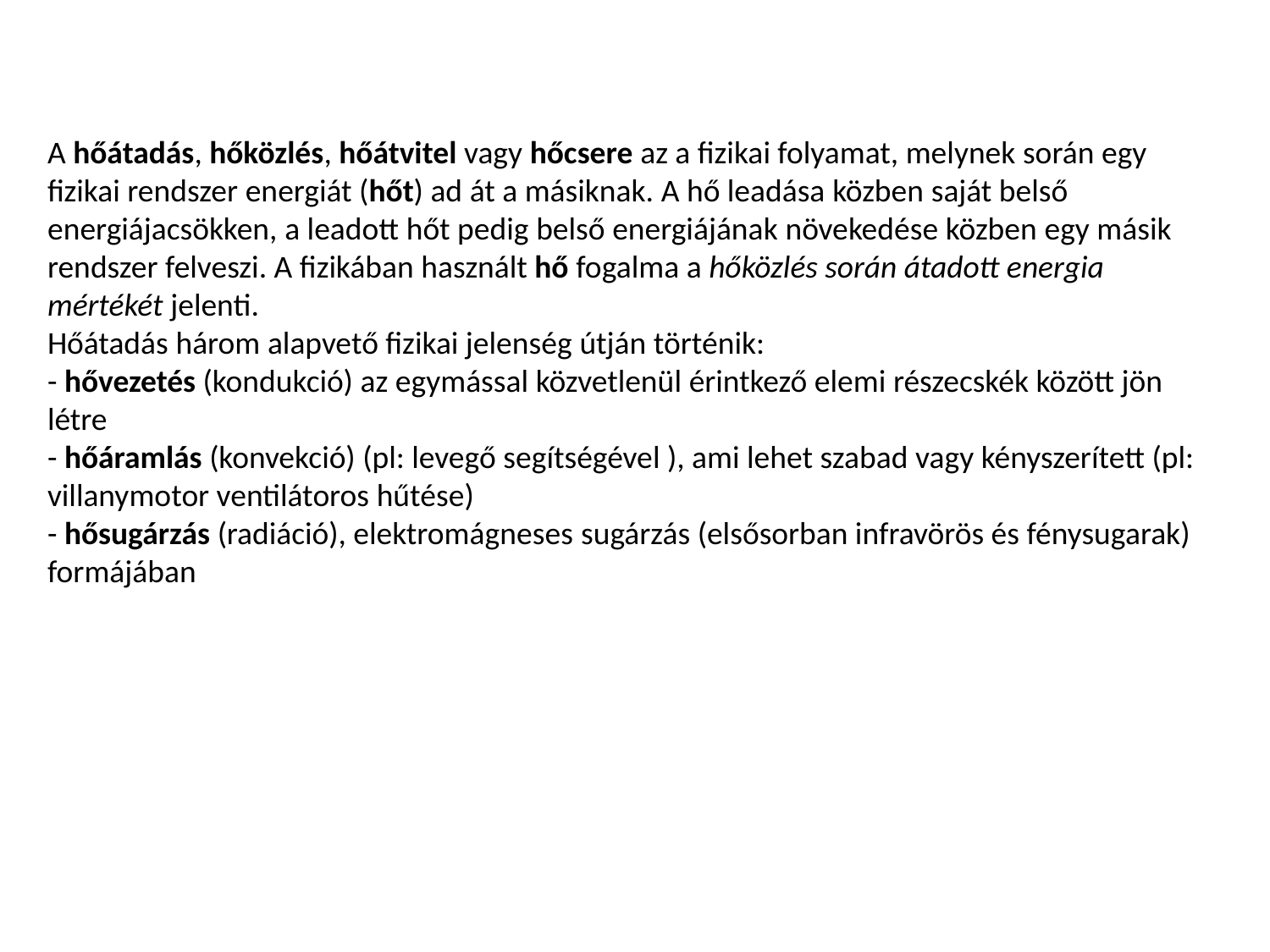

A hőátadás, hőközlés, hőátvitel vagy hőcsere az a fizikai folyamat, melynek során egy fizikai rendszer energiát (hőt) ad át a másiknak. A hő leadása közben saját belső energiájacsökken, a leadott hőt pedig belső energiájának növekedése közben egy másik rendszer felveszi. A fizikában használt hő fogalma a hőközlés során átadott energia mértékét jelenti.
Hőátadás három alapvető fizikai jelenség útján történik:
- hővezetés (kondukció) az egymással közvetlenül érintkező elemi részecskék között jön létre
- hőáramlás (konvekció) (pl: levegő segítségével ), ami lehet szabad vagy kényszerített (pl: villanymotor ventilátoros hűtése)
- hősugárzás (radiáció), elektromágneses sugárzás (elsősorban infravörös és fénysugarak) formájában